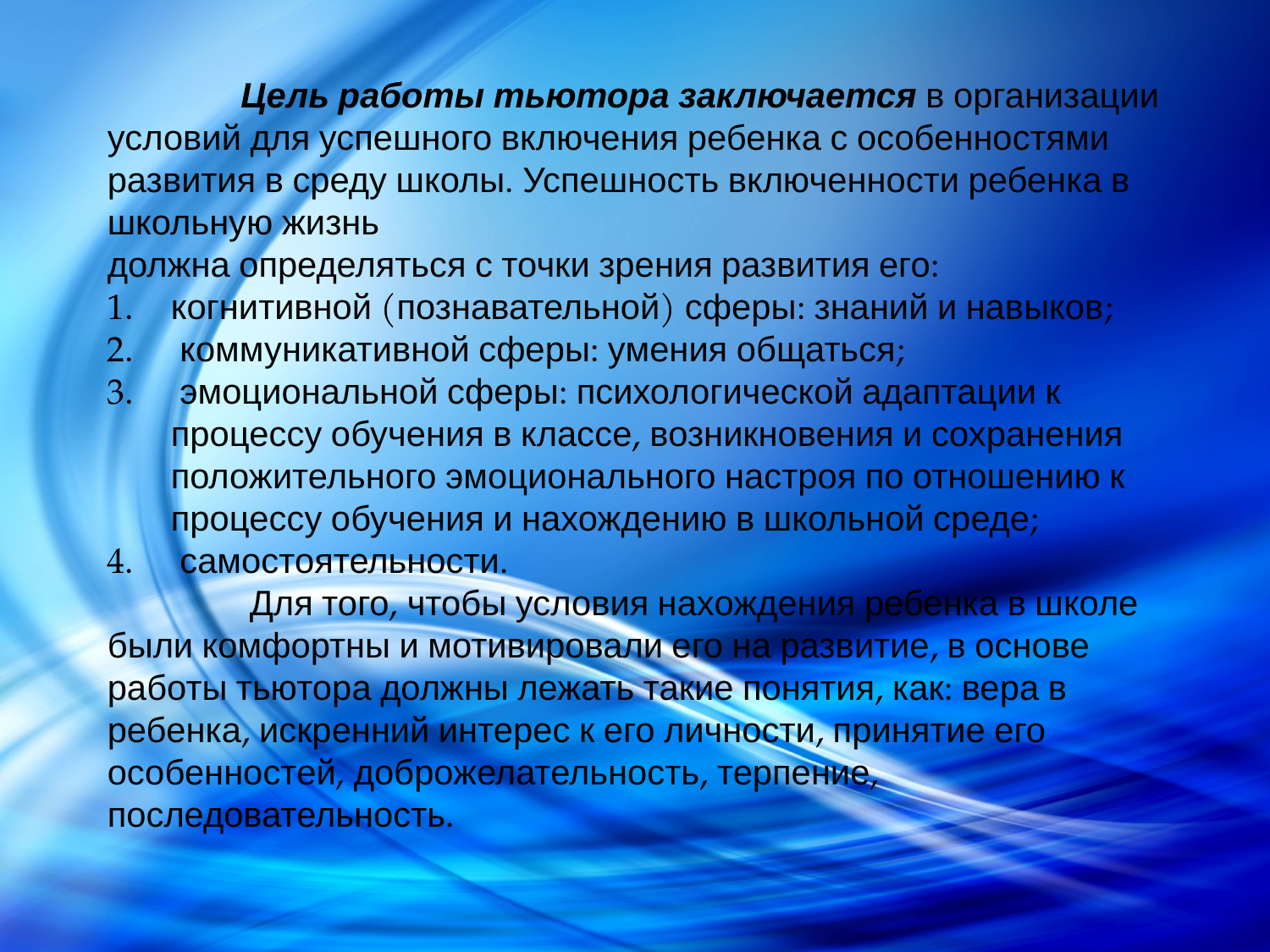

Цель работы тьютора заключается в организации условий для успешного включения ребенка с особенностями развития в среду школы. Успешность включенности ребенка в школьную жизнь
должна определяться с точки зрения развития его:
когнитивной (познавательной) сферы: знаний и навыков;
 коммуникативной сферы: умения общаться;
 эмоциональной сферы: психологической адаптации к процессу обучения в классе, возникновения и сохранения положительного эмоционального настроя по отношению к процессу обучения и нахождению в школьной среде;
 самостоятельности.
                Для того, чтобы условия нахождения ребенка в школе были комфортны и мотивировали его на развитие, в основе работы тьютора должны лежать такие понятия, как: вера в ребенка, искренний интерес к его личности, принятие его особенностей, доброжелательность, терпение,  последовательность.